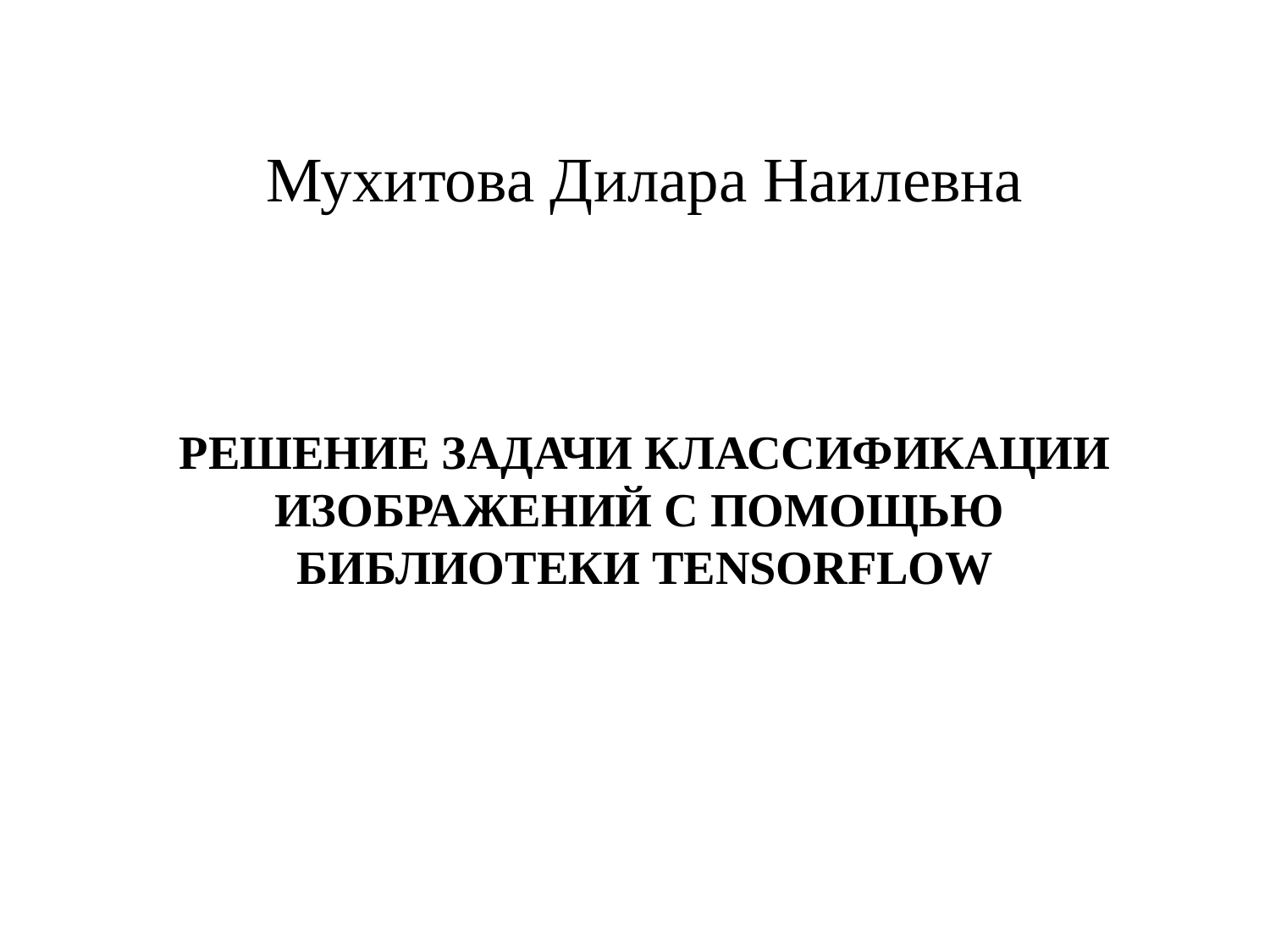

# Мухитова Дилара Наилевна РЕШЕНИЕ ЗАДАЧИ КЛАССИФИКАЦИИ ИЗОБРАЖЕНИЙ С ПОМОЩЬЮ БИБЛИОТЕКИ TENSORFLOW